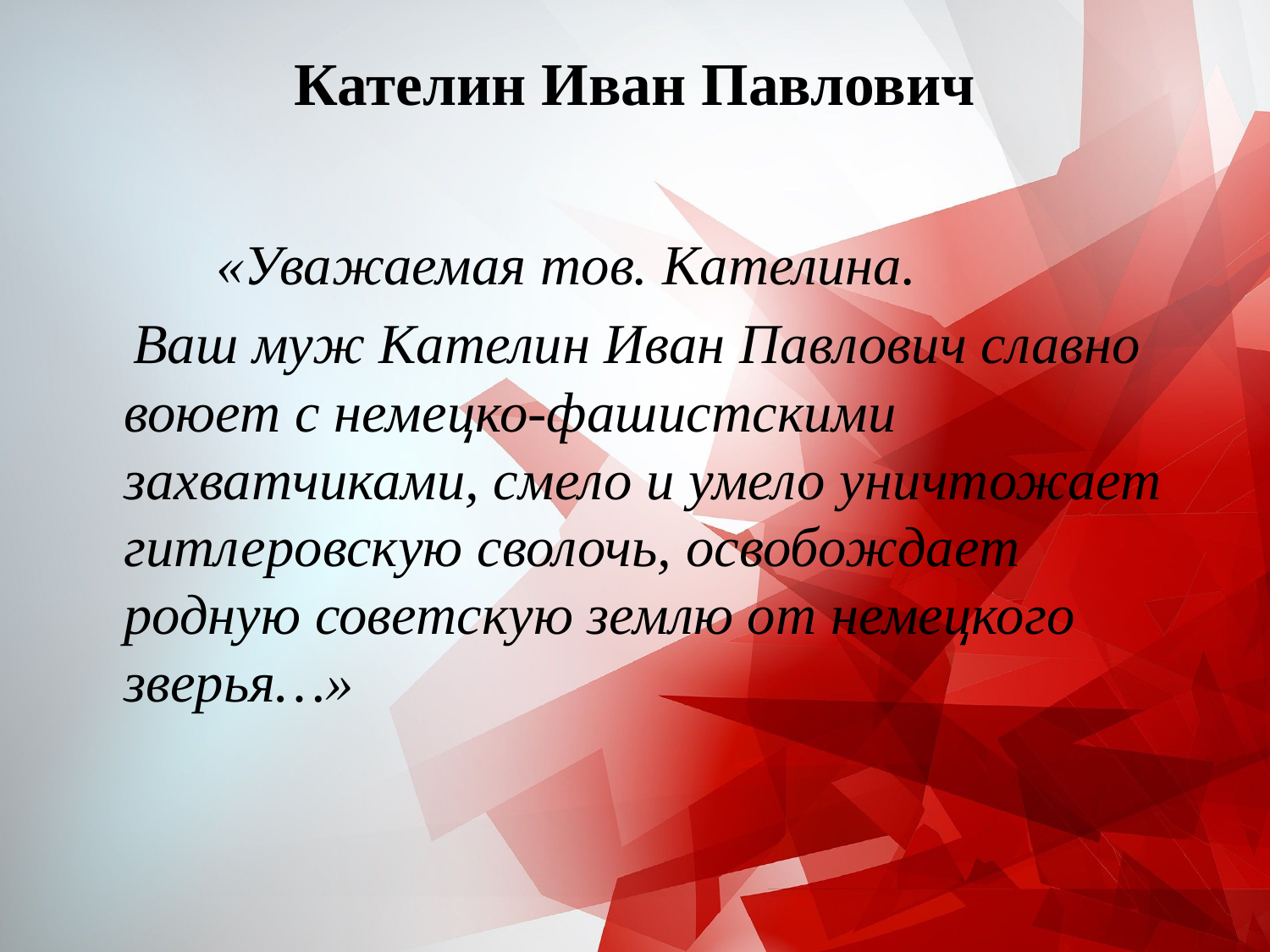

# Кателин Иван Павлович
           «Уважаемая тов. Кателина.
    Ваш муж Кателин Иван Павлович славно воюет с немецко-фашистскими захватчиками, смело и умело уничтожает гитлеровскую сволочь, освобождает родную советскую землю от немецкого зверья…»